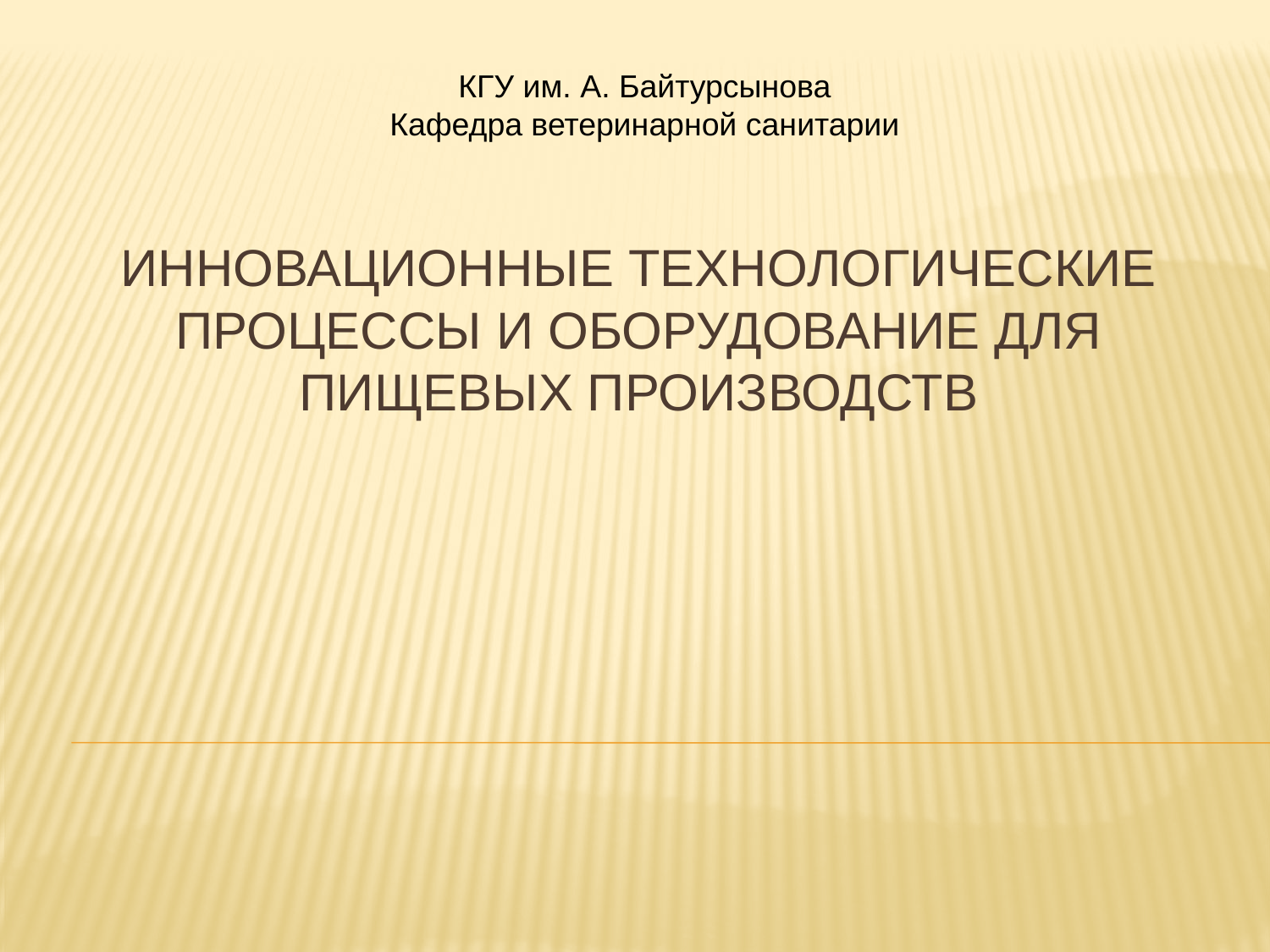

КГУ им. А. Байтурсынова
Кафедра ветеринарной санитарии
# Инновационные технологические процессы и оборудование для пищевых производств